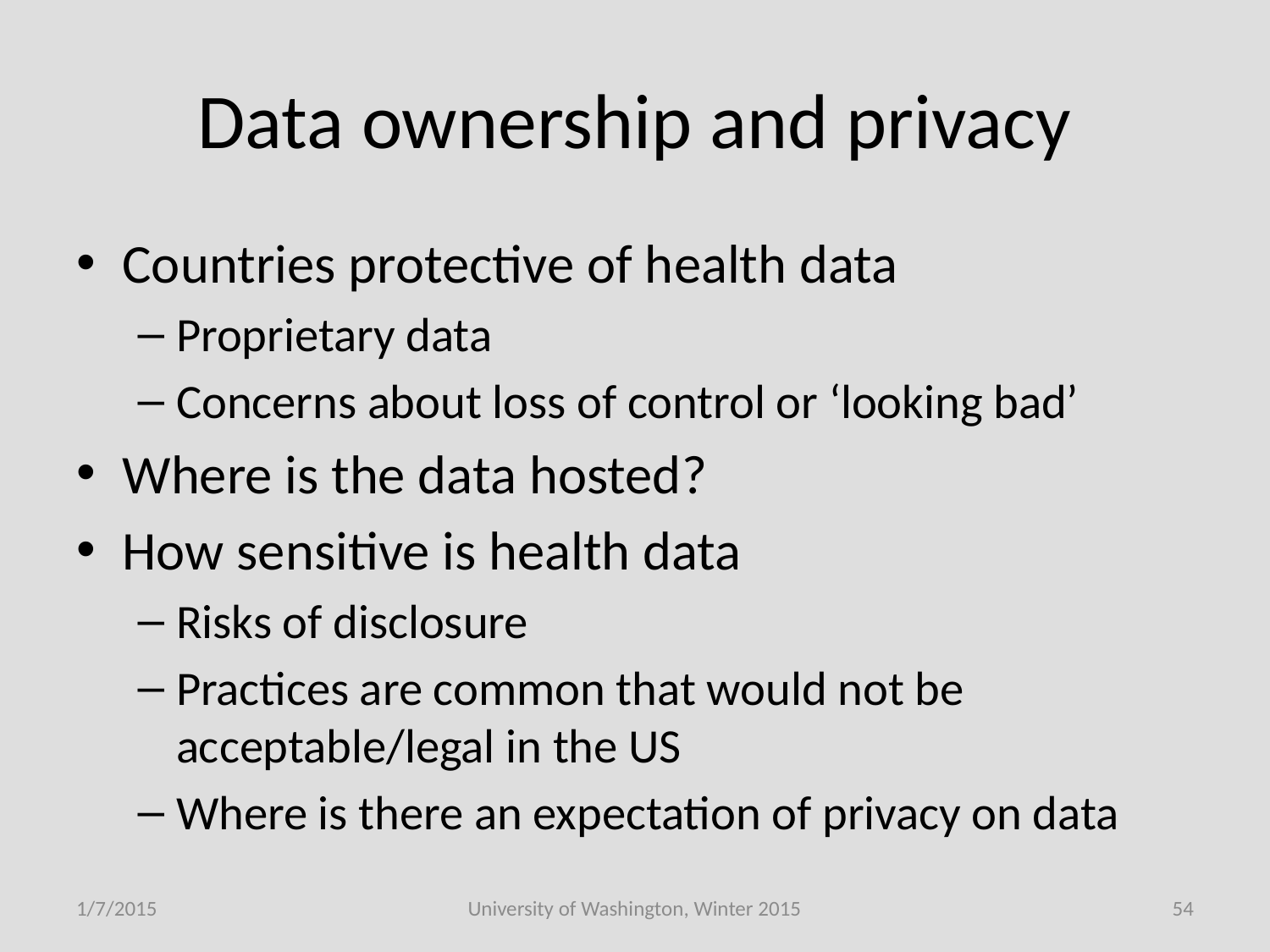

# Data ownership and privacy
Countries protective of health data
Proprietary data
Concerns about loss of control or ‘looking bad’
Where is the data hosted?
How sensitive is health data
Risks of disclosure
Practices are common that would not be acceptable/legal in the US
Where is there an expectation of privacy on data
1/7/2015
University of Washington, Winter 2015
54